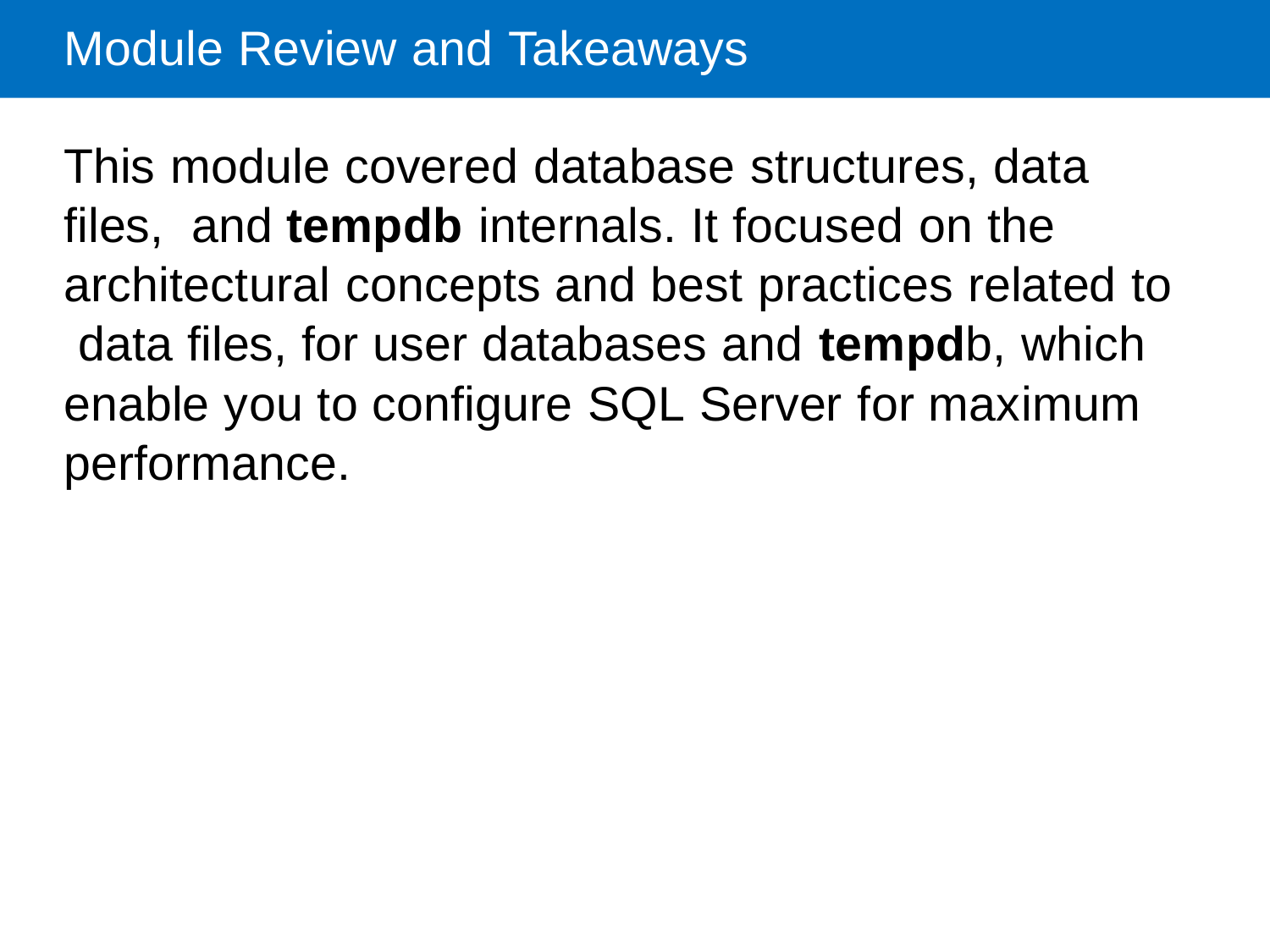

Module Review and Takeaways

This module covered database structures, data files,  and tempdb internals. It focused on the  architectural concepts and best practices related to  data files, for user databases and tempdb, which  enable you to configure SQL Server for maximum  performance.